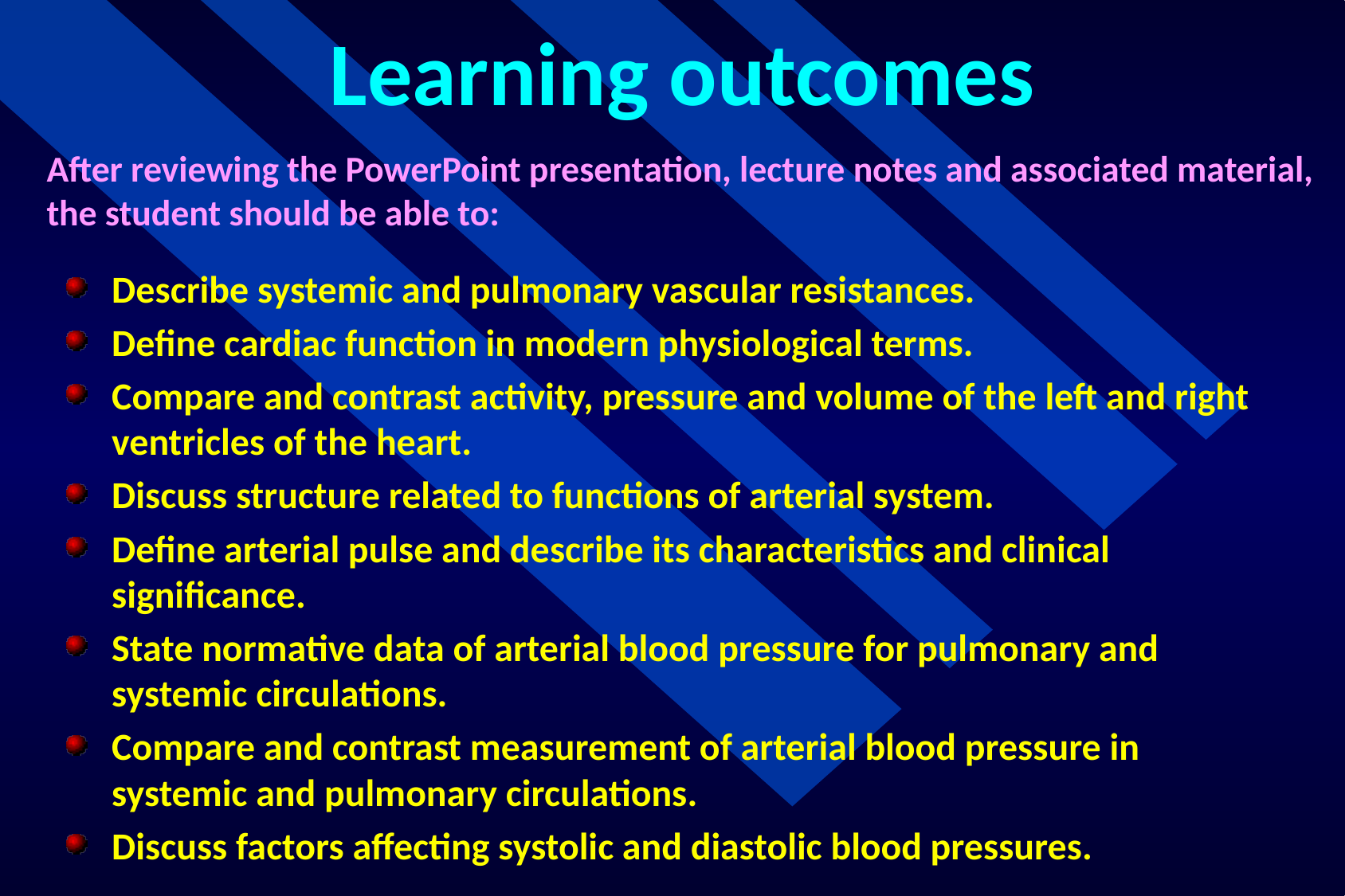

Learning outcomes
After reviewing the PowerPoint presentation, lecture notes and associated material, the student should be able to:
Describe systemic and pulmonary vascular resistances.
Define cardiac function in modern physiological terms.
Compare and contrast activity, pressure and volume of the left and right ventricles of the heart.
Discuss structure related to functions of arterial system.
Define arterial pulse and describe its characteristics and clinical significance.
State normative data of arterial blood pressure for pulmonary and systemic circulations.
Compare and contrast measurement of arterial blood pressure in systemic and pulmonary circulations.
Discuss factors affecting systolic and diastolic blood pressures.